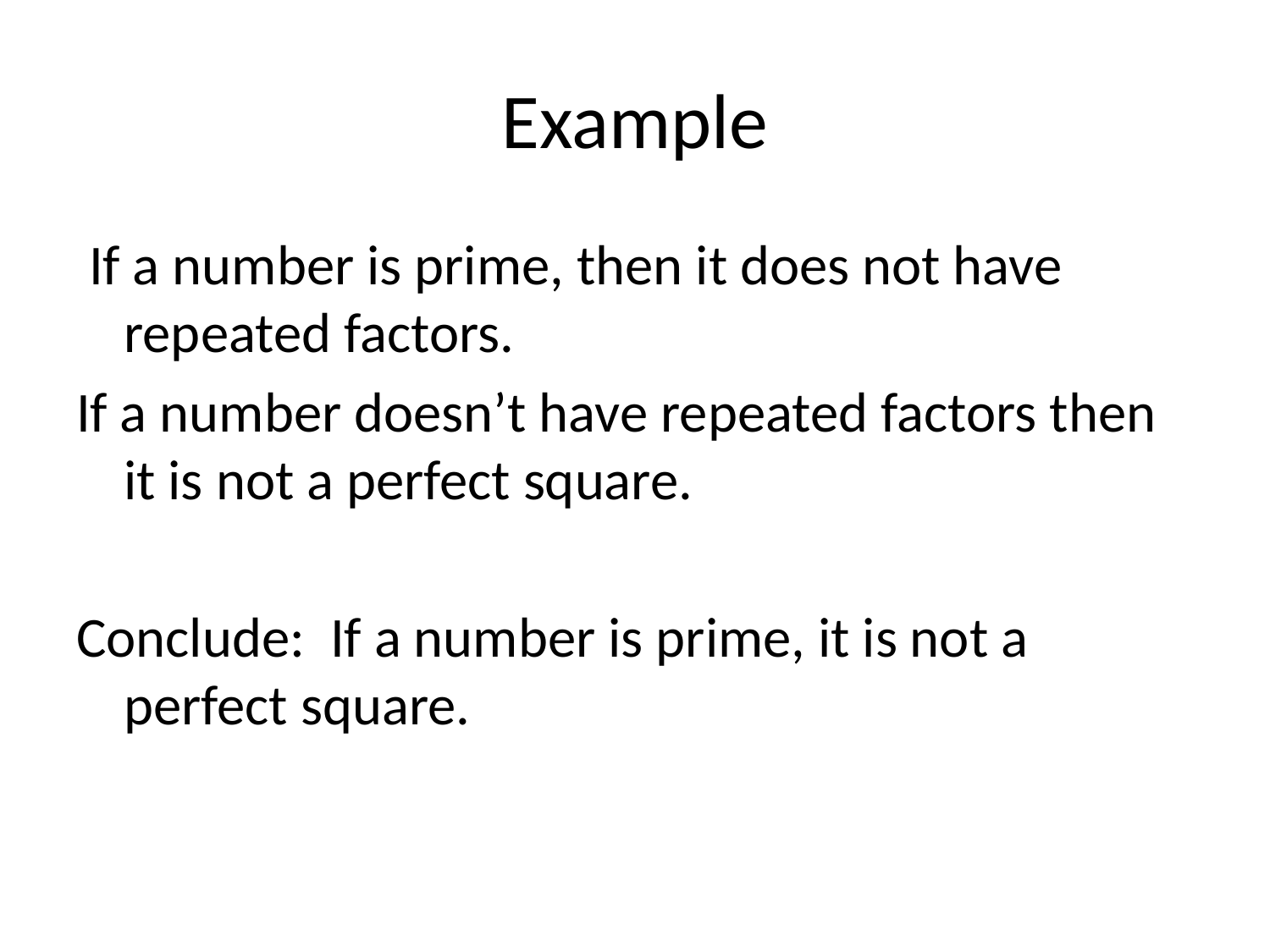

# Example
 If a number is prime, then it does not have repeated factors.
If a number doesn’t have repeated factors then it is not a perfect square.

Conclude:  If a number is prime, it is not a perfect square.